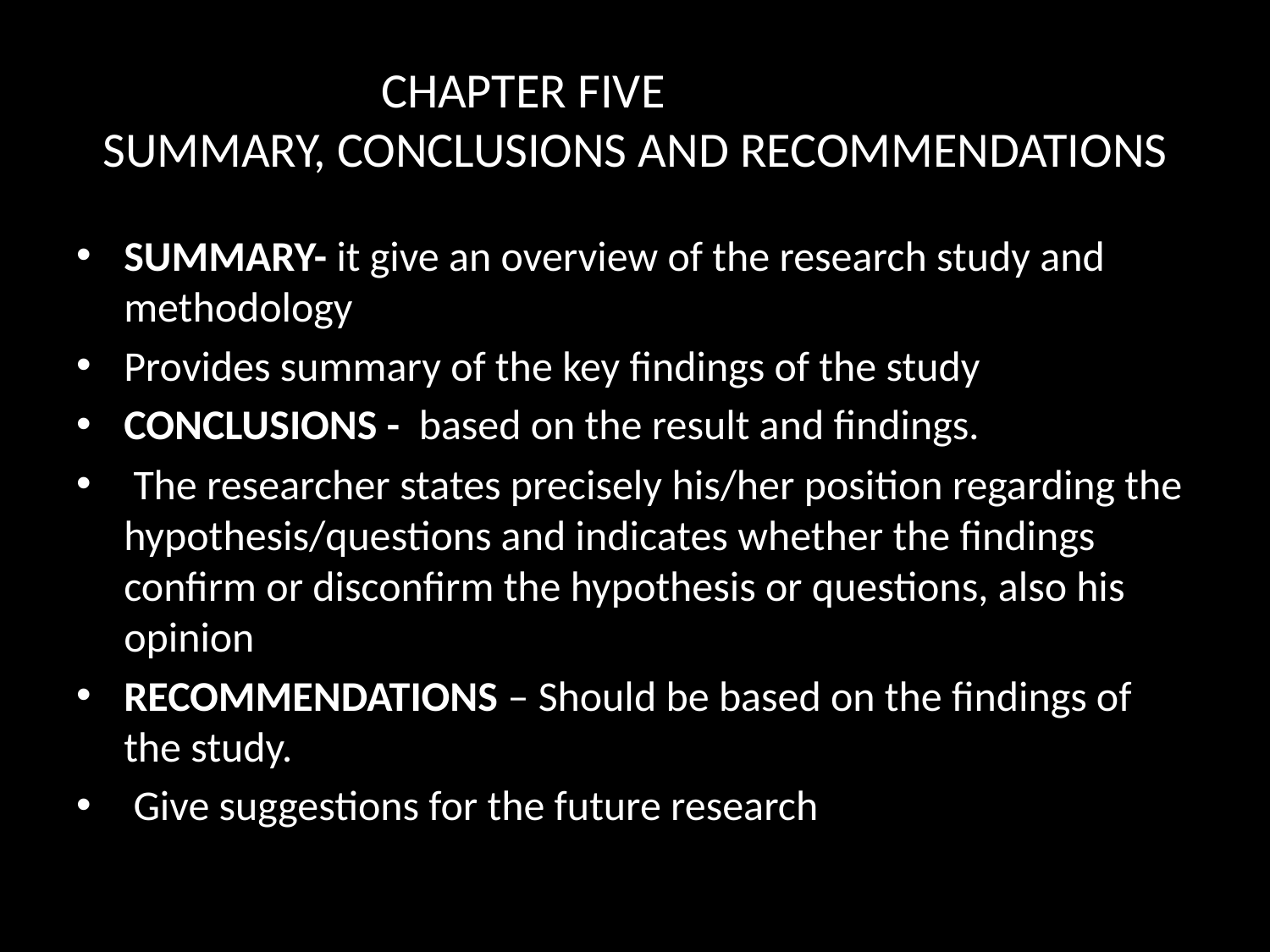

# CHAPTER FIVE SUMMARY, CONCLUSIONS AND RECOMMENDATIONS
SUMMARY- it give an overview of the research study and methodology
Provides summary of the key findings of the study
CONCLUSIONS -  based on the result and findings.
 The researcher states precisely his/her position regarding the hypothesis/questions and indicates whether the findings confirm or disconfirm the hypothesis or questions, also his opinion
RECOMMENDATIONS – Should be based on the findings of the study.
 Give suggestions for the future research